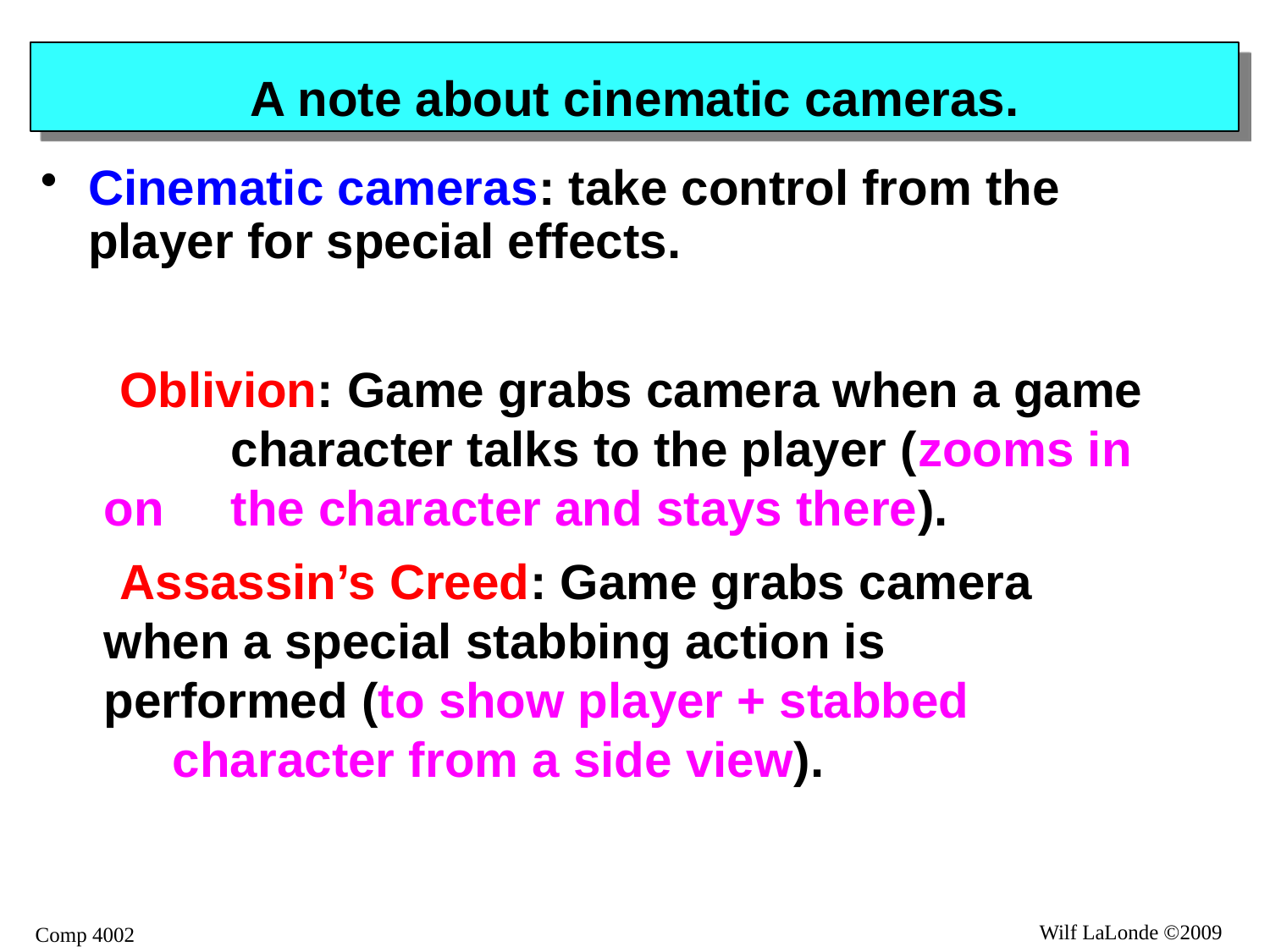

# A note about cinematic cameras.
Cinematic cameras: take control from the player for special effects.

Oblivion: Game grabs camera when a game 	character talks to the player (zooms in on 	the character and stays there).
Assassin’s Creed: Game grabs camera 	when a special stabbing action is 	performed (to show player + stabbed
     character from a side view).